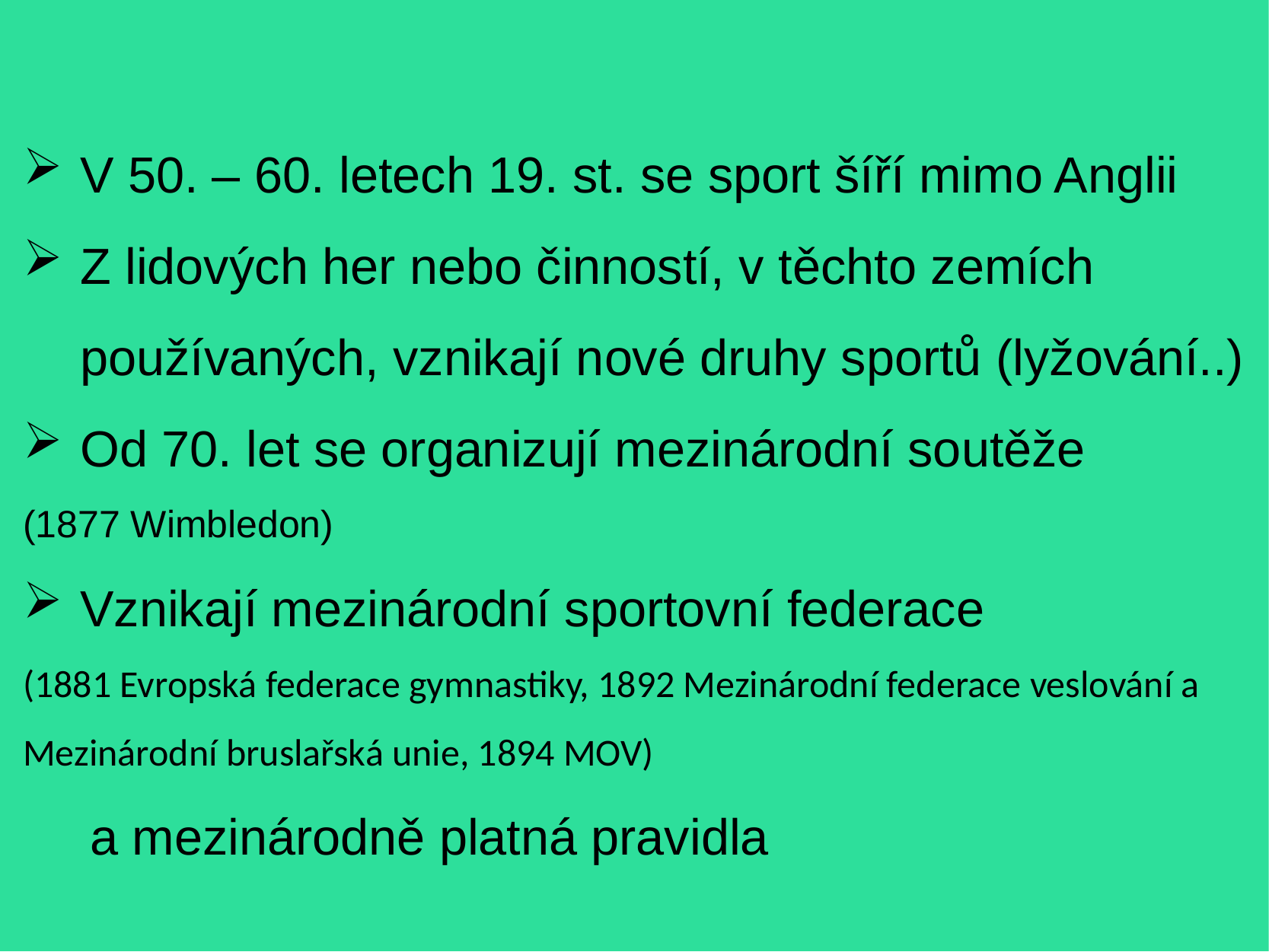

V 50. – 60. letech 19. st. se sport šíří mimo Anglii
Z lidových her nebo činností, v těchto zemích používaných, vznikají nové druhy sportů (lyžování..)
Od 70. let se organizují mezinárodní soutěže
(1877 Wimbledon)
Vznikají mezinárodní sportovní federace
(1881 Evropská federace gymnastiky, 1892 Mezinárodní federace veslování a Mezinárodní bruslařská unie, 1894 MOV)
      a mezinárodně platná pravidla